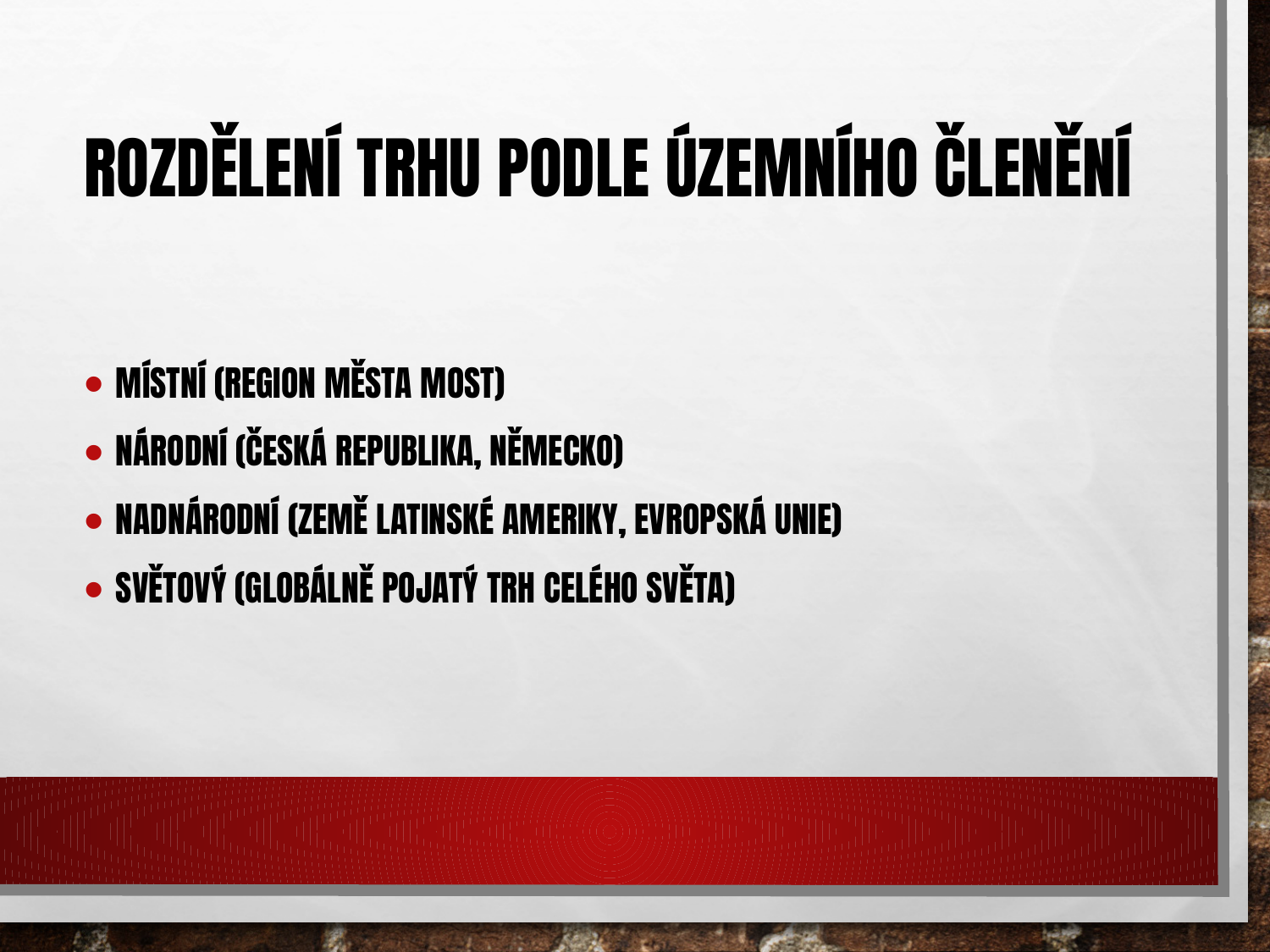

# Rozdělení trhu podle územního členění
Místní (region města Most)
Národní (Česká republika, Německo)
Nadnárodní (Země Latinské Ameriky, Evropská unie)
Světový (globálně pojatý trh celého světa)